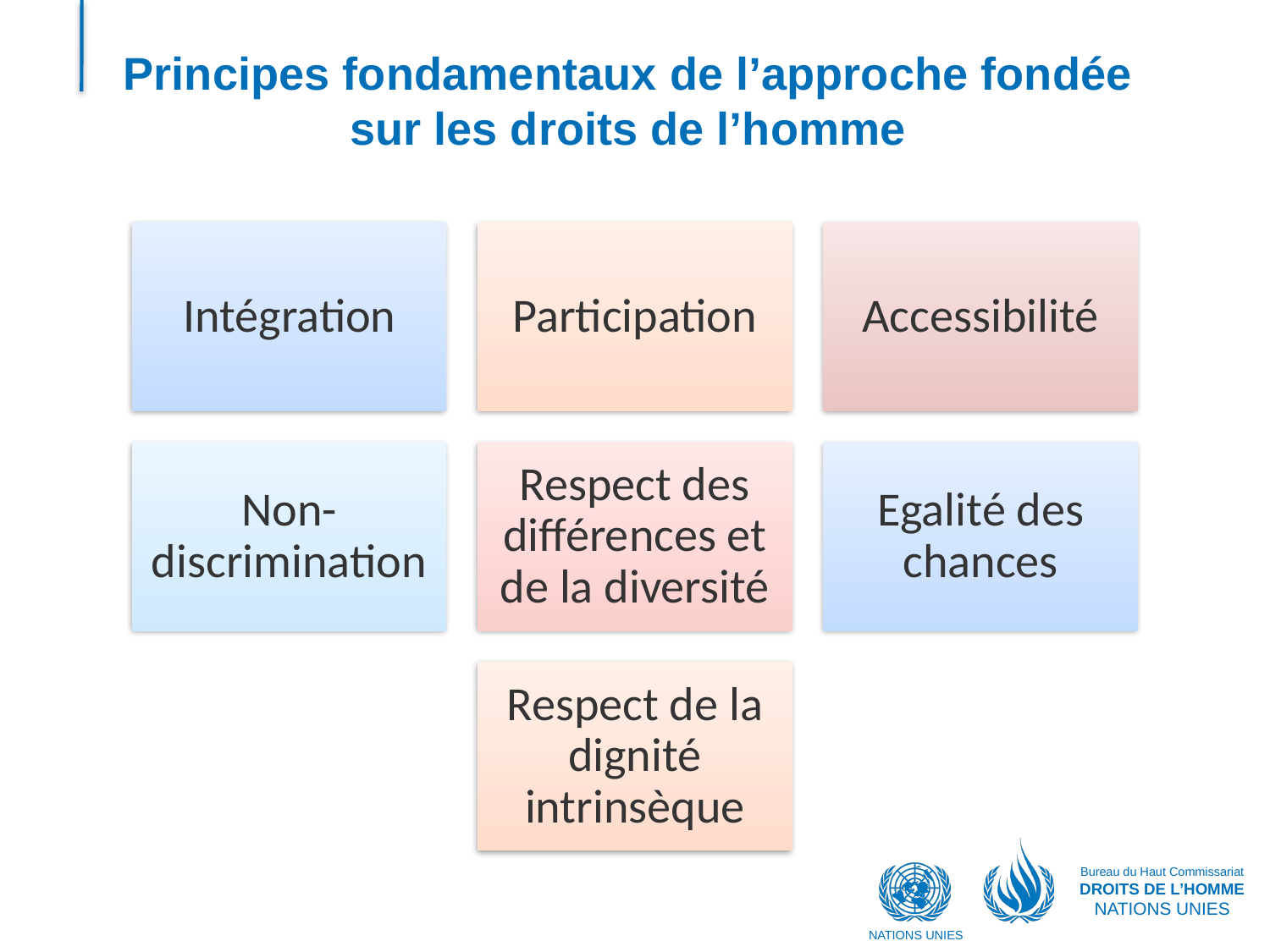

# Principes fondamentaux de l’approche fondée sur les droits de l’homme
Intégration
Participation
Accessibilité
Non-discrimination
Respect des différences et de la diversité
Egalité des chances
Respect de la dignité intrinsèque
Bureau du Haut Commissariat
DROITS DE L’HOMME
NATIONS UNIES
NATIONS UNIES